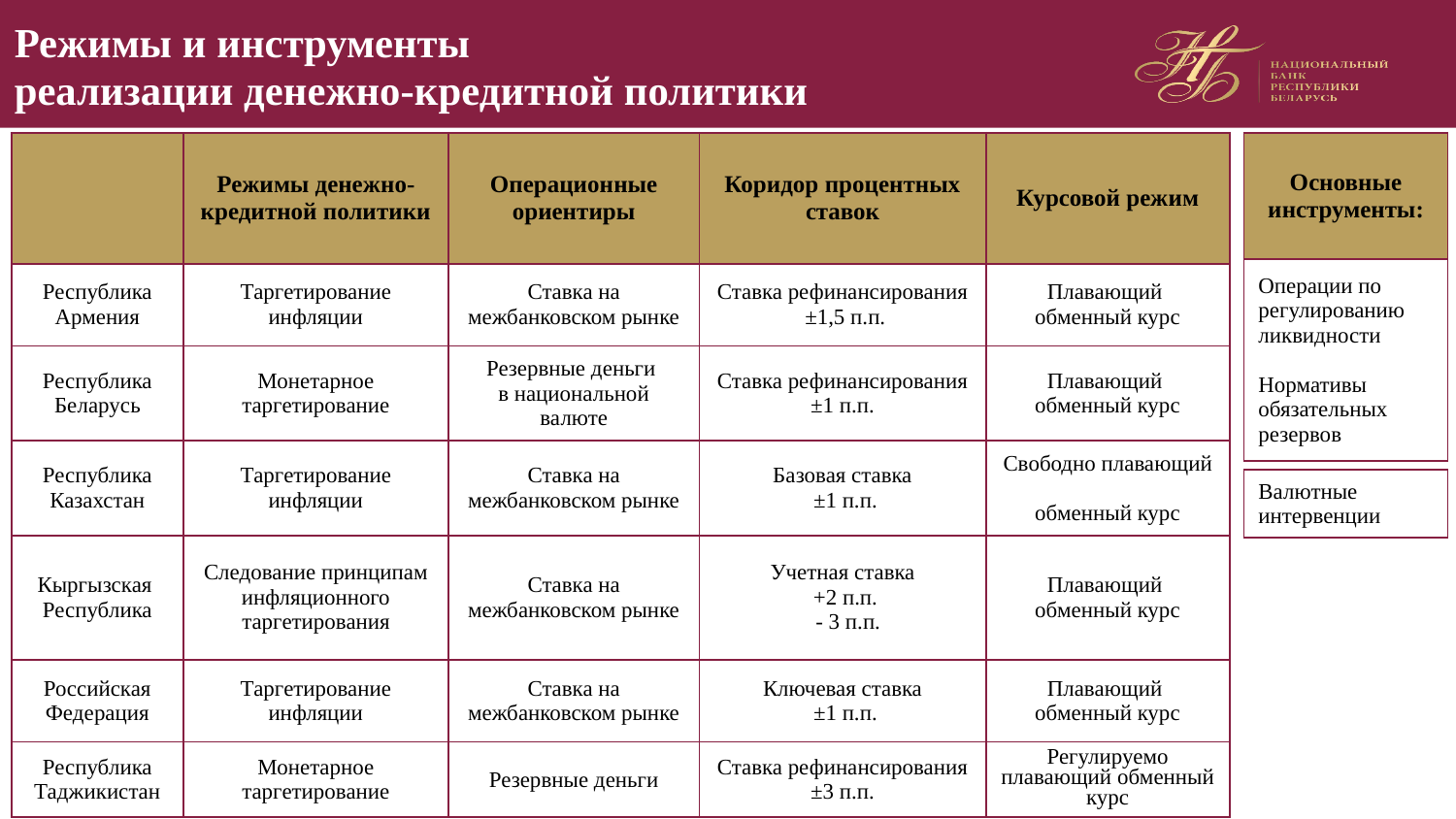

Режимы и инструменты
реализации денежно-кредитной политики
|  | Режимы денежно-кредитной политики | Операционные ориентиры | Коридор процентных ставок | Курсовой режим |
| --- | --- | --- | --- | --- |
| Республика Армения | Таргетирование инфляции | Ставка на межбанковском рынке | Ставка рефинансирования ±1,5 п.п. | Плавающий обменный курс |
| Республика Беларусь | Монетарное таргетирование | Резервные деньги в национальной валюте | Ставка рефинансирования ±1 п.п. | Плавающий обменный курс |
| Республика Казахстан | Таргетирование инфляции | Ставка на межбанковском рынке | Базовая ставка ±1 п.п. | Свободно плавающий обменный курс |
| Кыргызская Республика | Следование принципам инфляционного таргетирования | Ставка на межбанковском рынке | Учетная ставка +2 п.п. - 3 п.п. | Плавающий обменный курс |
| Российская Федерация | Таргетирование инфляции | Ставка на межбанковском рынке | Ключевая ставка ±1 п.п. | Плавающий обменный курс |
| Республика Таджикистан | Монетарное таргетирование | Резервные деньги | Ставка рефинансирования ±3 п.п. | Регулируемо плавающий обменный курс |
| Основные инструменты: |
| --- |
| Операции по регулированию ликвидности Нормативы обязательных резервов |
| Валютные интервенции |
| --- |